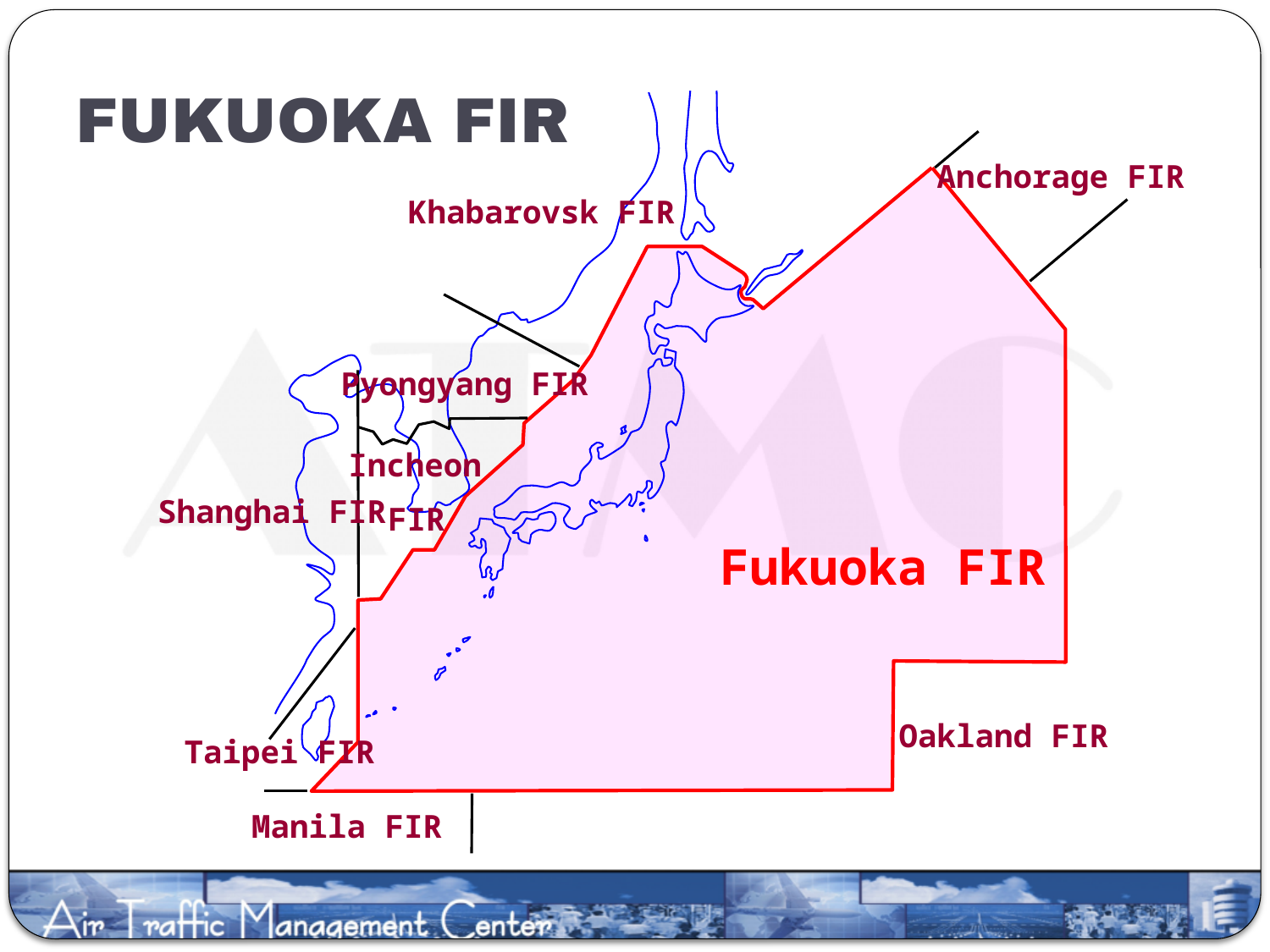

FUKUOKA FIR

Anchorage FIR

Khabarovsk FIR

Pyongyang FIR

Incheon
　FIR
Shanghai FIR

Fukuoka FIR

Oakland FIR

Taipei FIR

Manila FIR